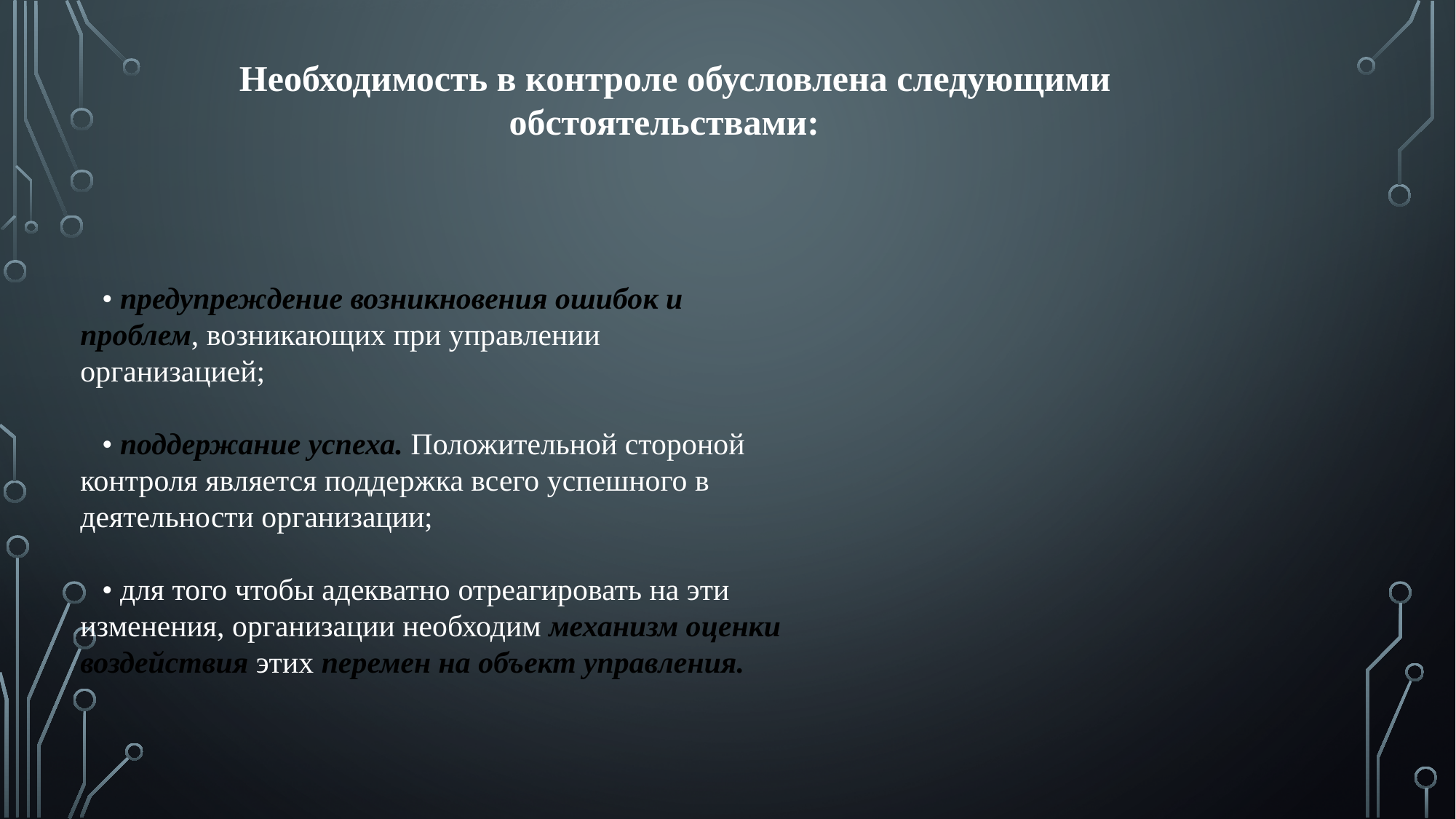

Необходимость в контроле обусловлена следующими обстоятельствами:
• предупреждение возникновения ошибок и проблем, возникающих при управлении организацией;

• поддержание успеха. Положительной стороной контроля является поддержка всего успешного в деятельности организации;

• для того чтобы адекватно отреагировать на эти изменения, организации необходим механизм оценки воздействия этих перемен на объект управления.